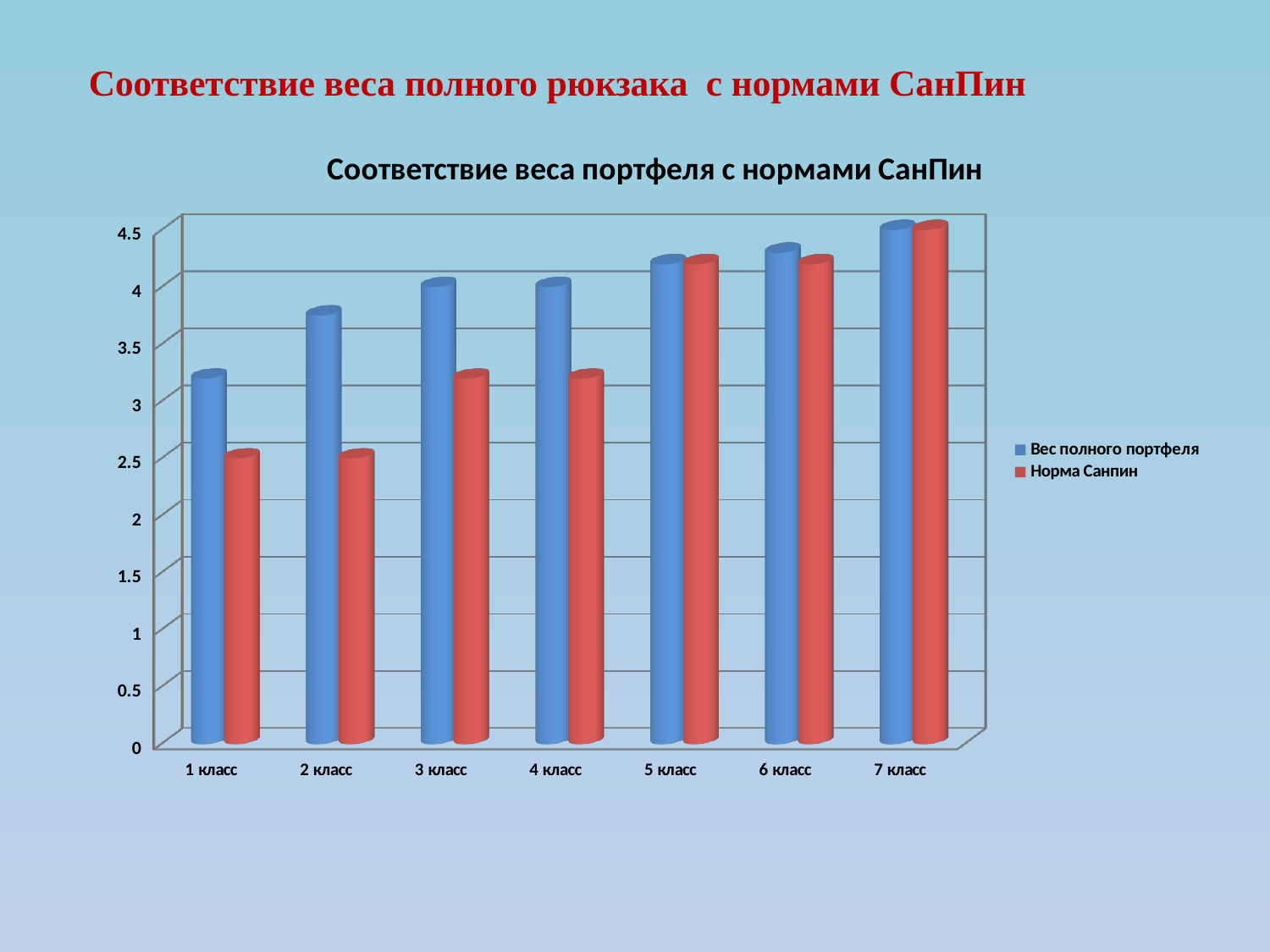

# Соответствие веса полного рюкзака  с нормами СанПин

[unsupported chart]